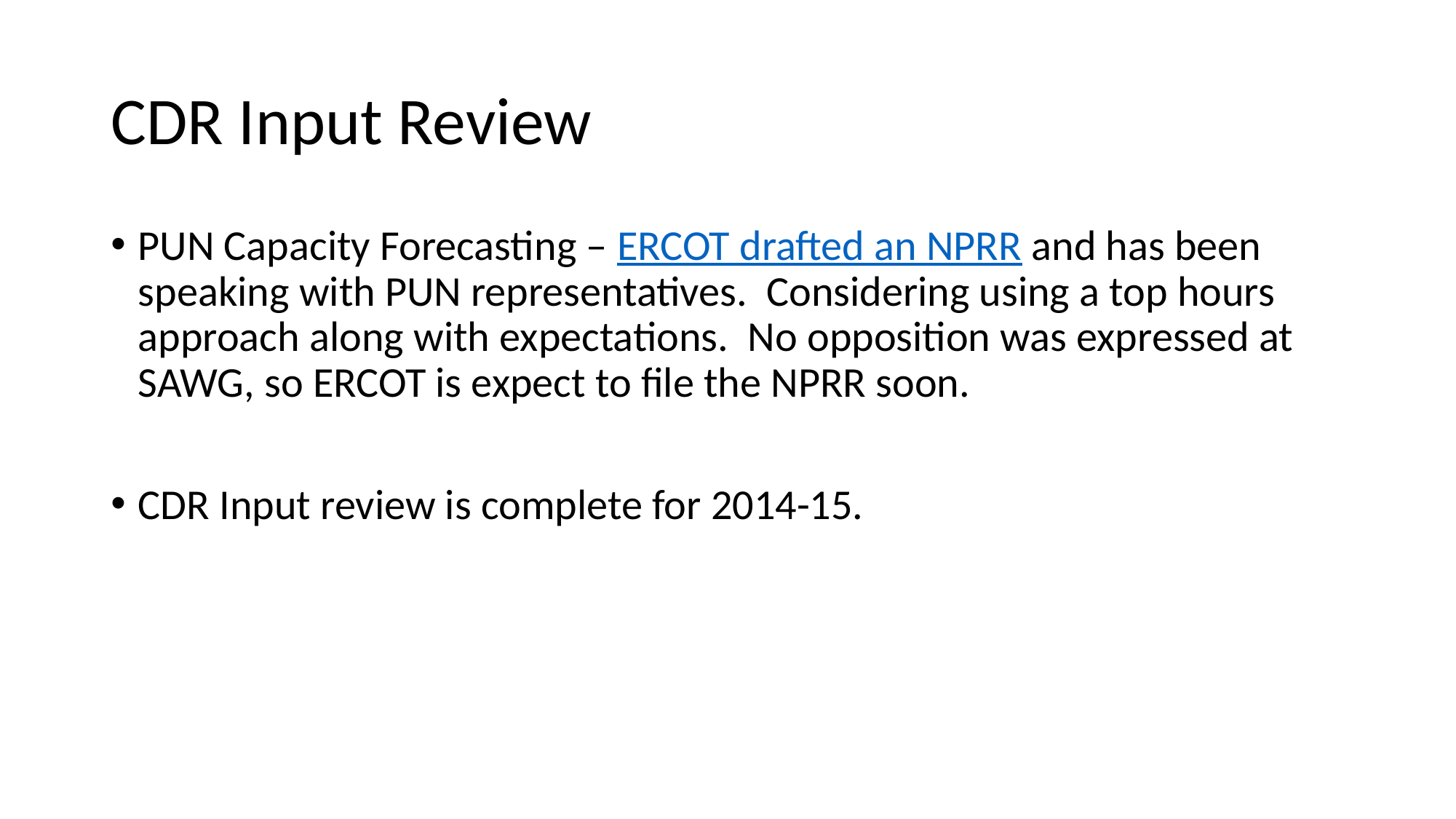

# CDR Input Review
PUN Capacity Forecasting – ERCOT drafted an NPRR and has been speaking with PUN representatives.  Considering using a top hours approach along with expectations.  No opposition was expressed at SAWG, so ERCOT is expect to file the NPRR soon.

CDR Input review is complete for 2014-15.